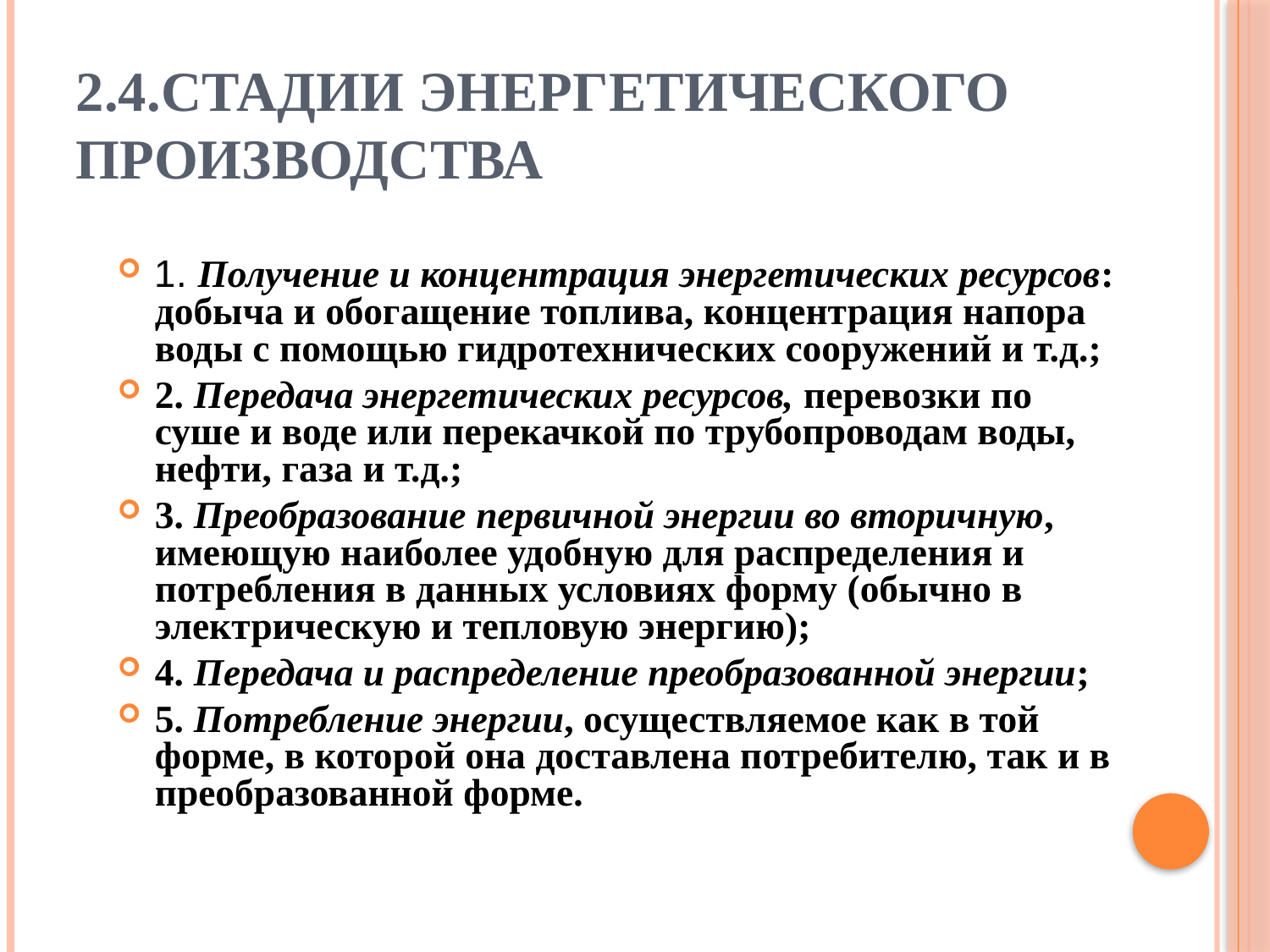

# 2.4.Стадии энергетического производства

1. Получение и концентрация энергетических ресурсов: добыча и обогащение топлива, концентрация напора воды с помощью гидротехнических сооружений и т.д.;
2. Передача энергетических ресурсов, перевозки по суше и воде или перекачкой по трубопроводам воды, нефти, газа и т.д.;
3. Преобразование первичной энергии во вторичную, имеющую наиболее удобную для распределения и потребления в данных условиях форму (обычно в электрическую и тепловую энергию);
4. Передача и распределение преобразованной энергии;
5. Потребление энергии, осуществляемое как в той форме, в которой она доставлена потребителю, так и в преобразованной форме.